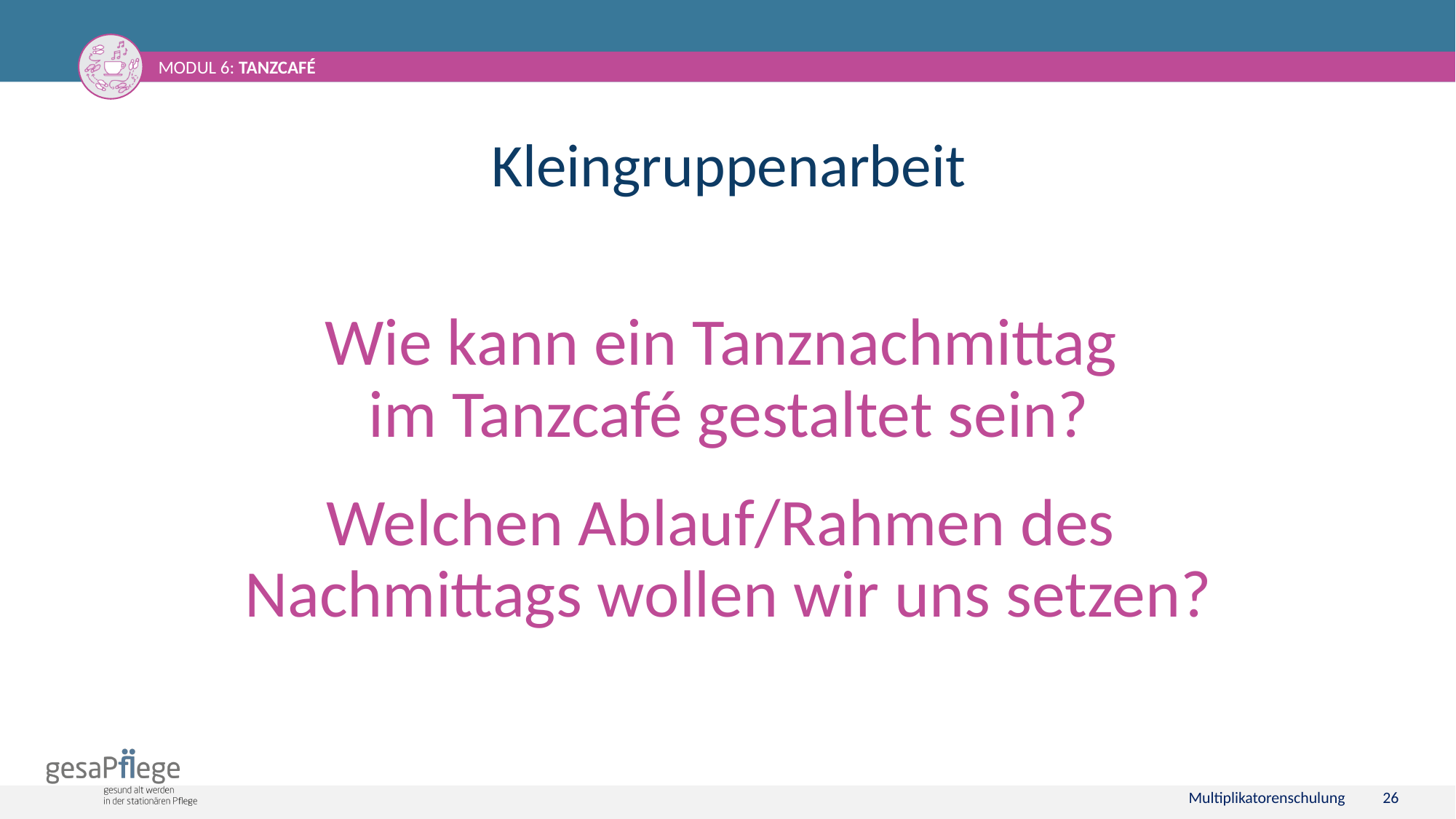

# Kleingruppenarbeit
Wie kann ein Tanznachmittag
im Tanzcafé gestaltet sein?
Welchen Ablauf/Rahmen des
Nachmittags wollen wir uns setzen?
Multiplikatorenschulung
26